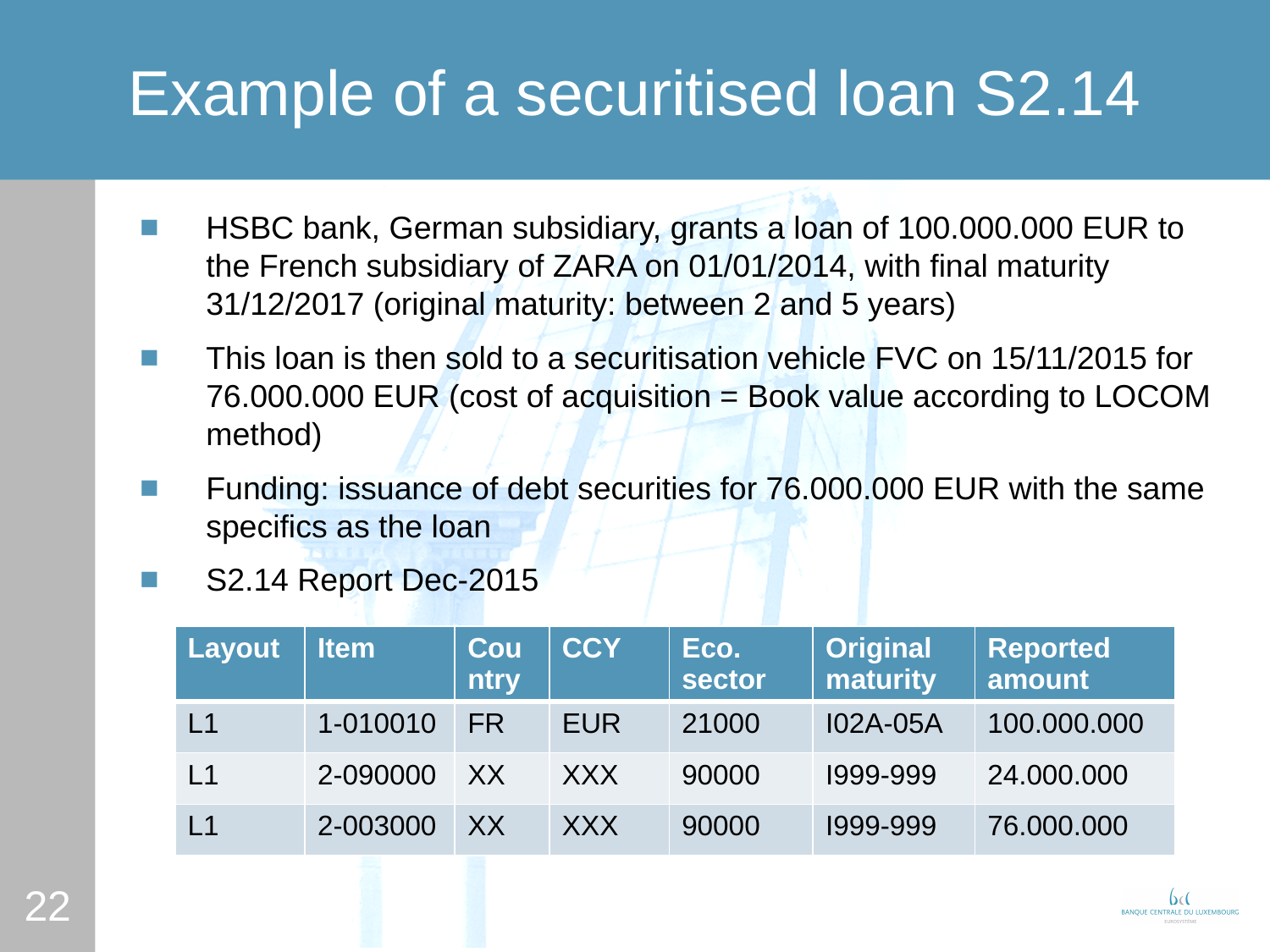

# Example of a securitised loan S2.14
HSBC bank, German subsidiary, grants a loan of 100.000.000 EUR to the French subsidiary of ZARA on 01/01/2014, with final maturity 31/12/2017 (original maturity: between 2 and 5 years)
This loan is then sold to a securitisation vehicle FVC on 15/11/2015 for 76.000.000 EUR (cost of acquisition = Book value according to LOCOM method)
Funding: issuance of debt securities for 76.000.000 EUR with the same specifics as the loan
S2.14 Report Dec-2015

| Layout | Item | Country | CCY | Eco. sector | Original maturity | Reported amount |
| --- | --- | --- | --- | --- | --- | --- |
| L1 | 1-010010 | FR | EUR | 21000 | I02A-05A | 100.000.000 |
| L1 | 2-090000 | XX | XXX | 90000 | I999-999 | 24.000.000 |
| L1 | 2-003000 | XX | XXX | 90000 | I999-999 | 76.000.000 |
22